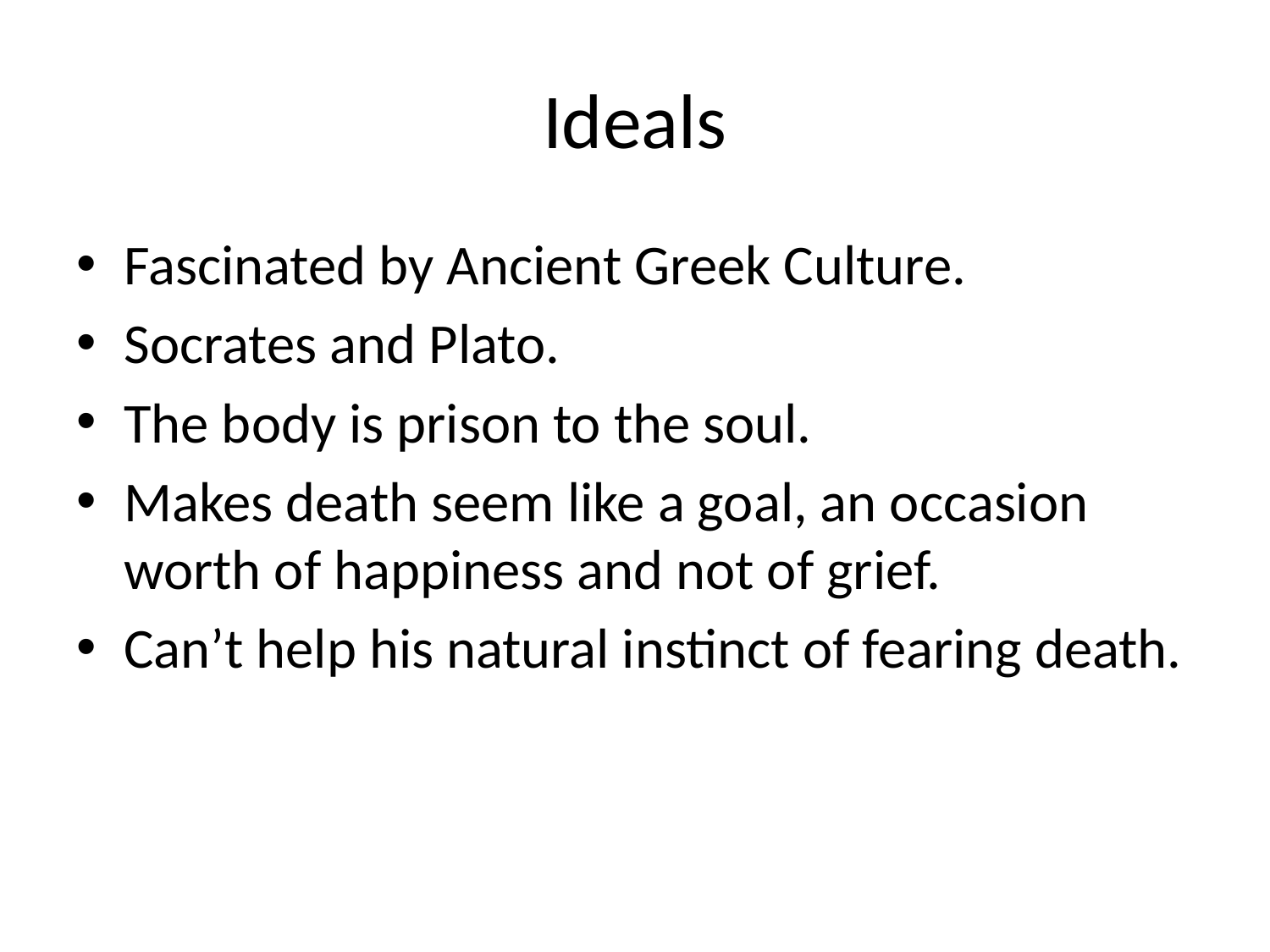

# Ideals
Fascinated by Ancient Greek Culture.
Socrates and Plato.
The body is prison to the soul.
Makes death seem like a goal, an occasion worth of happiness and not of grief.
Can’t help his natural instinct of fearing death.